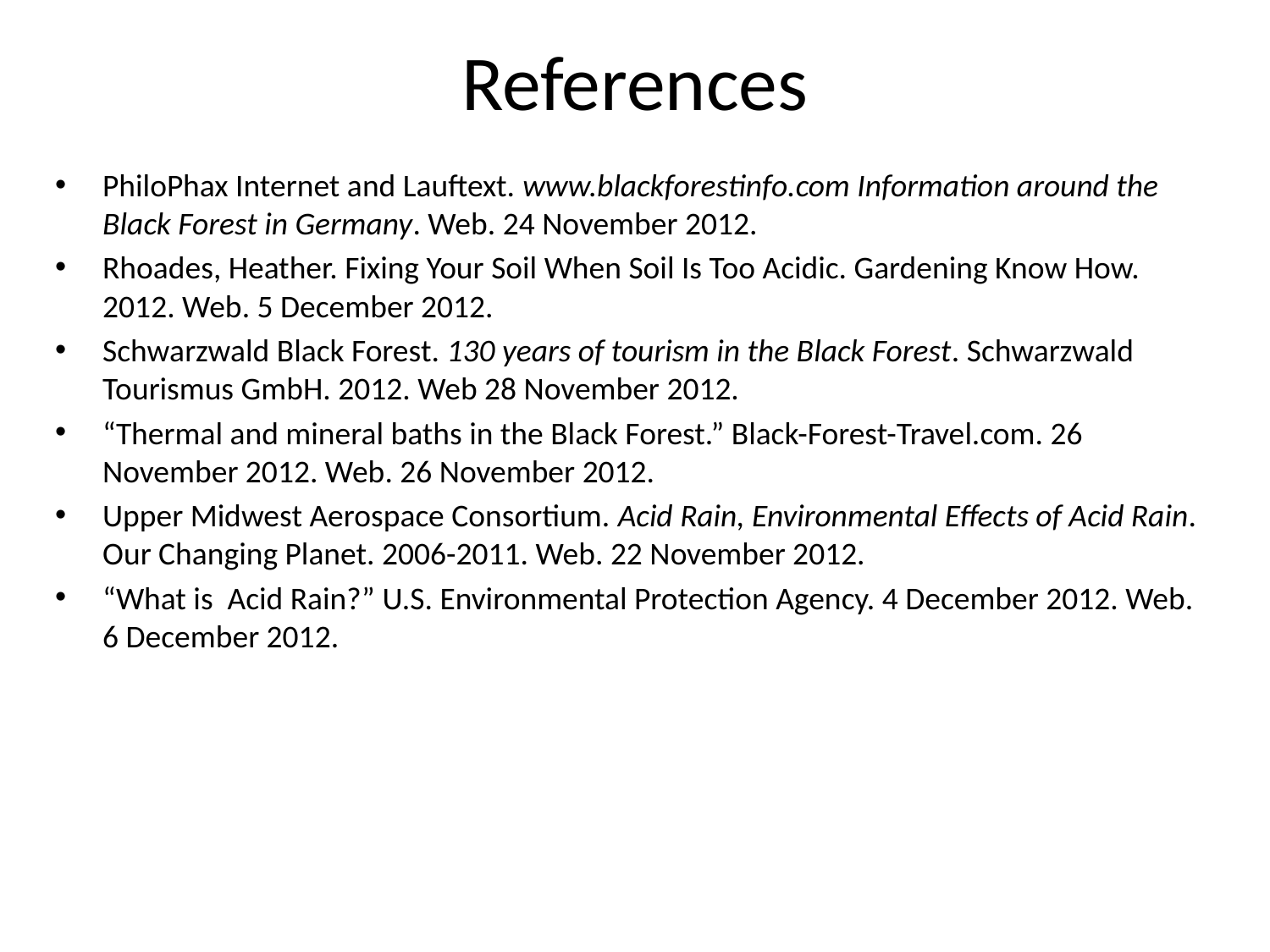

# References
PhiloPhax Internet and Lauftext. www.blackforestinfo.com Information around the Black Forest in Germany. Web. 24 November 2012.
Rhoades, Heather. Fixing Your Soil When Soil Is Too Acidic. Gardening Know How. 2012. Web. 5 December 2012.
Schwarzwald Black Forest. 130 years of tourism in the Black Forest. Schwarzwald Tourismus GmbH. 2012. Web 28 November 2012.
“Thermal and mineral baths in the Black Forest.” Black-Forest-Travel.com. 26 November 2012. Web. 26 November 2012.
Upper Midwest Aerospace Consortium. Acid Rain, Environmental Effects of Acid Rain. Our Changing Planet. 2006-2011. Web. 22 November 2012.
“What is  Acid Rain?” U.S. Environmental Protection Agency. 4 December 2012. Web. 6 December 2012.